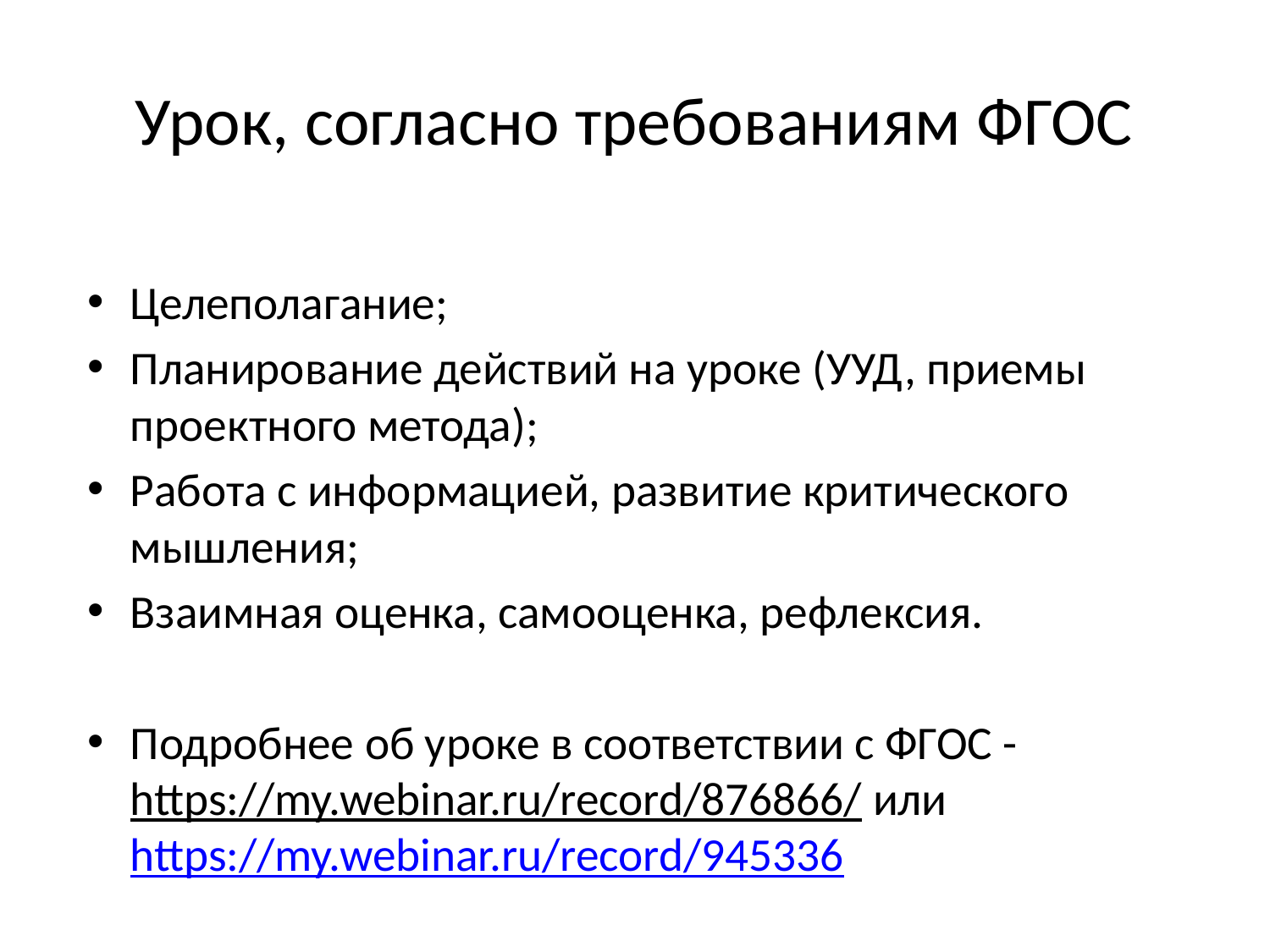

# Урок, согласно требованиям ФГОС
Целеполагание;
Планирование действий на уроке (УУД, приемы проектного метода);
Работа с информацией, развитие критического мышления;
Взаимная оценка, самооценка, рефлексия.

Подробнее об уроке в соответствии с ФГОС - https://my.webinar.ru/record/876866/ или https://my.webinar.ru/record/945336